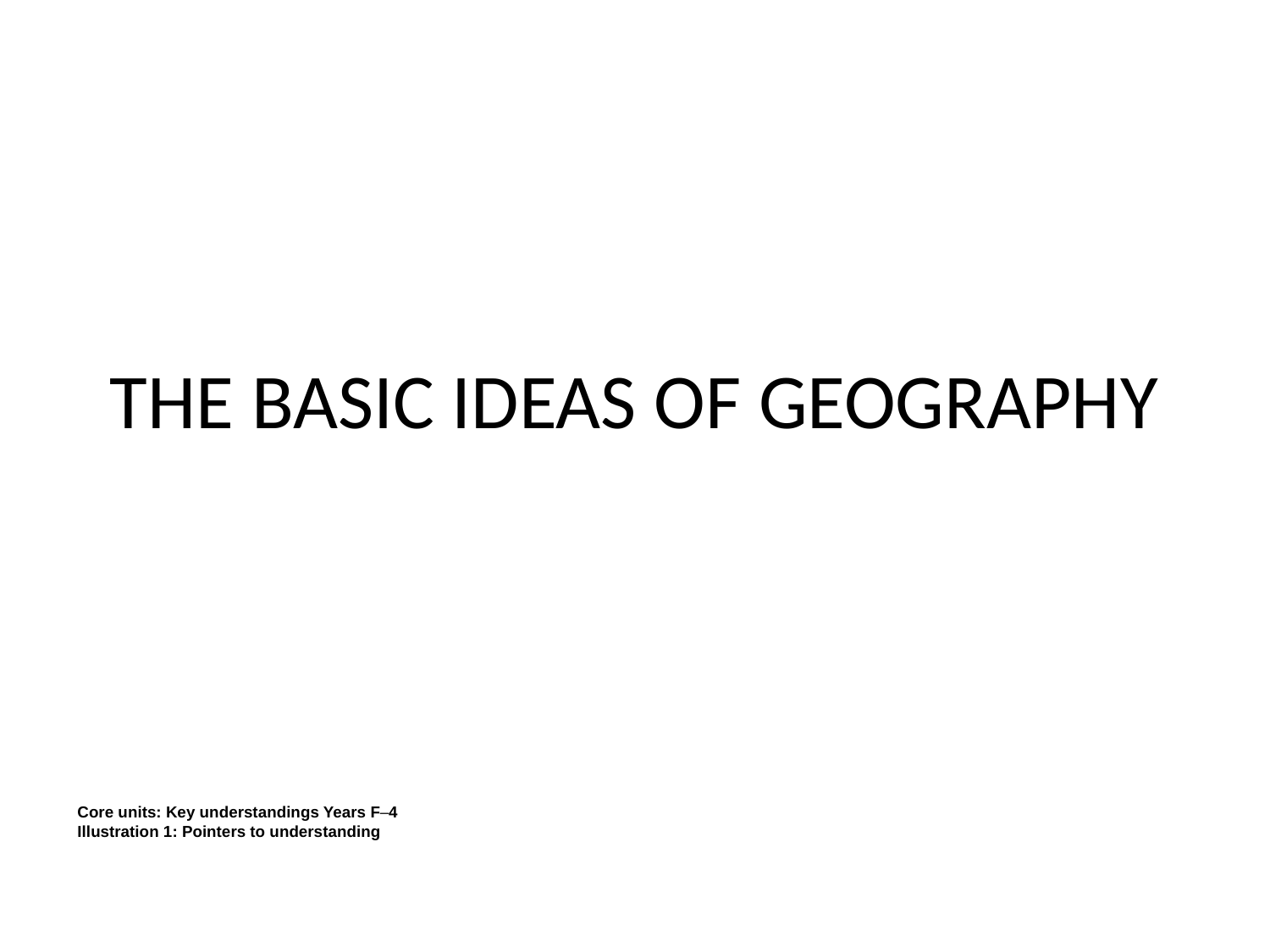

# The basic ideas of geography
Core units: Key understandings Years F–4
Illustration 1: Pointers to understanding